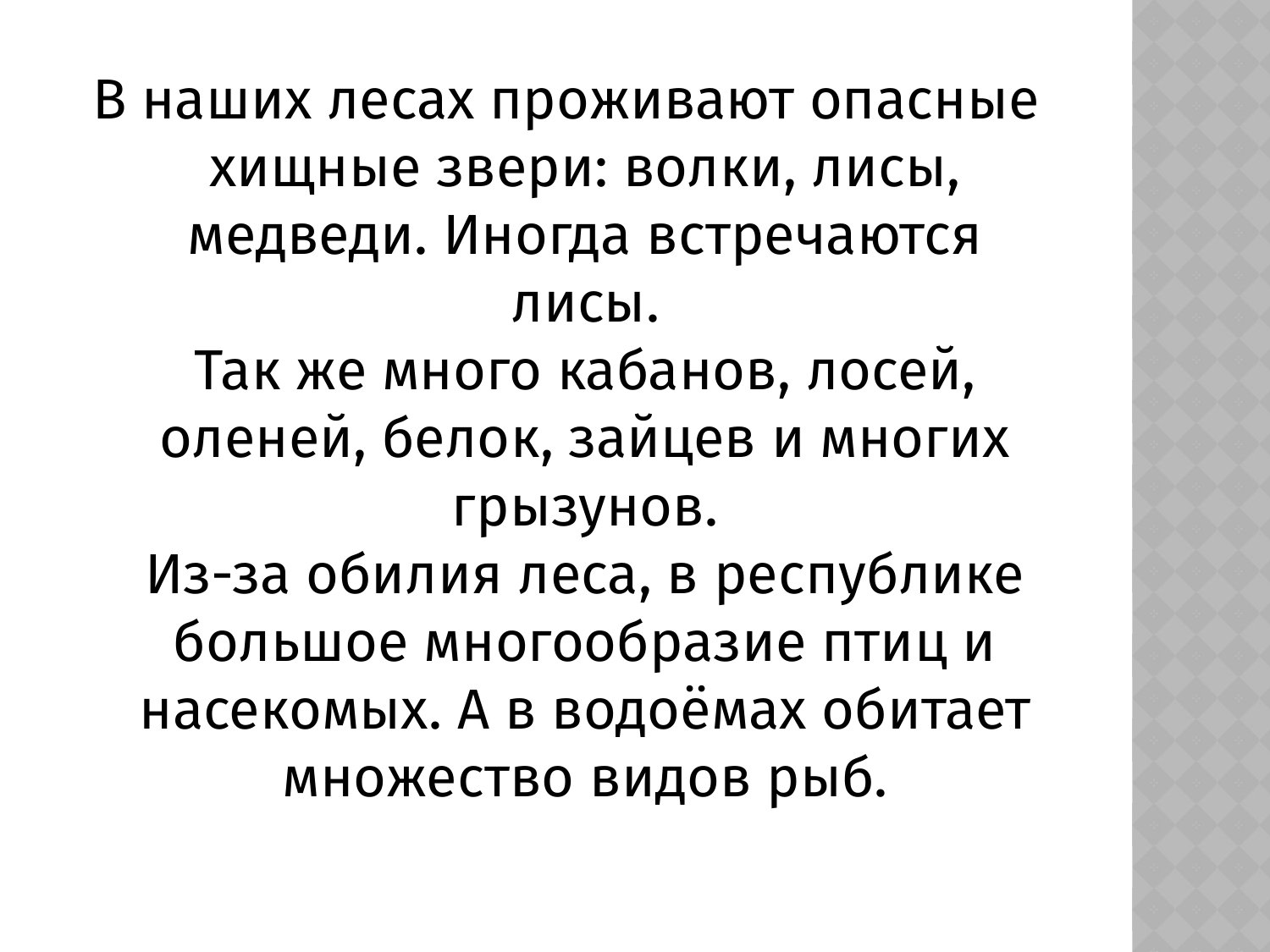

В наших лесах проживают опасные хищные звери: волки, лисы, медведи. Иногда встречаются лисы.
Так же много кабанов, лосей, оленей, белок, зайцев и многих грызунов.
Из-за обилия леса, в республике большое многообразие птиц и насекомых. А в водоёмах обитает множество видов рыб.